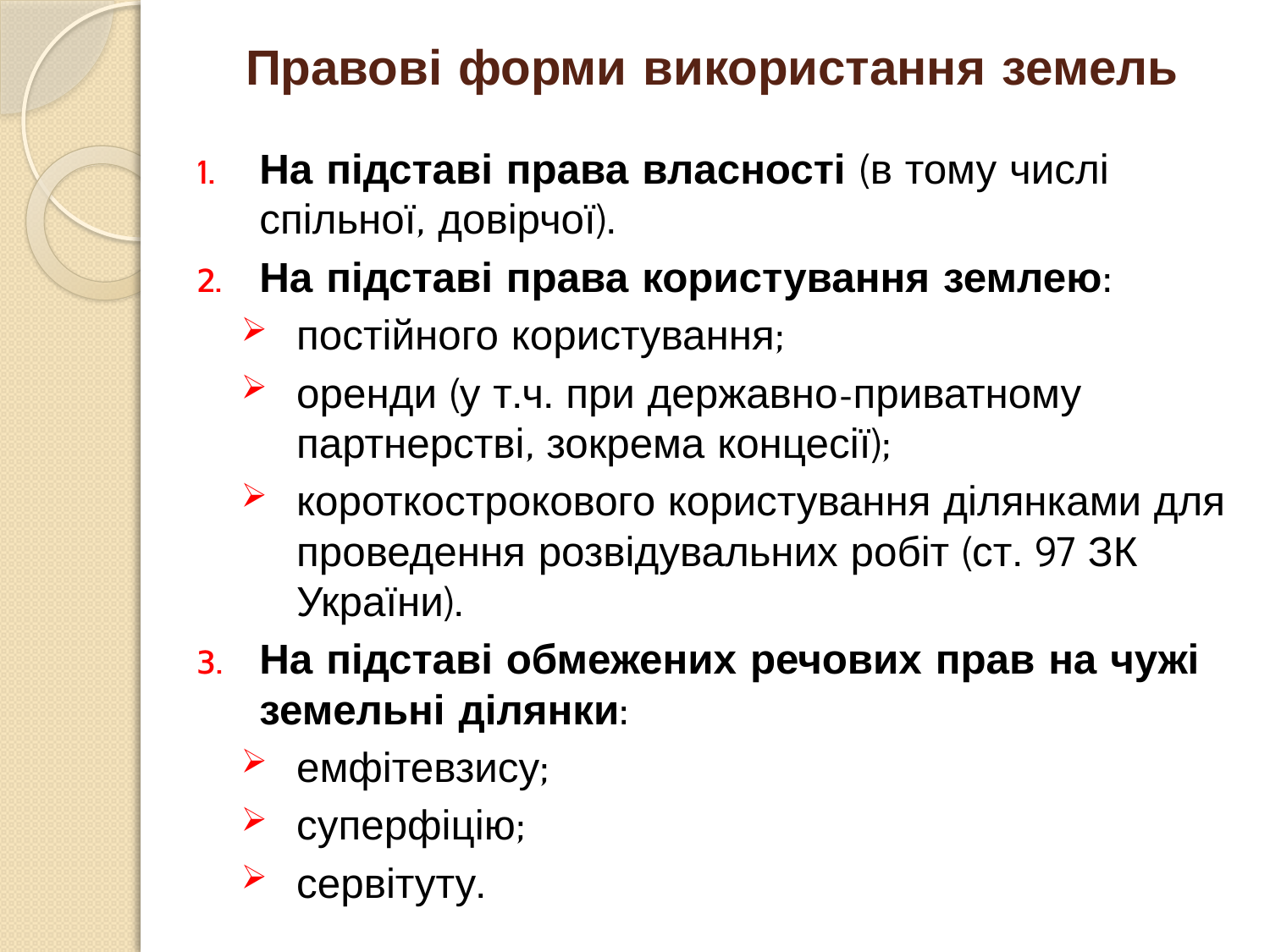

# Правові форми використання земель
На підставі права власності (в тому числі спільної, довірчої).
На підставі права користування землею:
постійного користування;
оренди (у т.ч. при державно-приватному партнерстві, зокрема концесії);
короткострокового користування ділянками для проведення розвідувальних робіт (ст. 97 ЗК України).
На підставі обмежених речових прав на чужі земельні ділянки:
емфітевзису;
суперфіцію;
сервітуту.